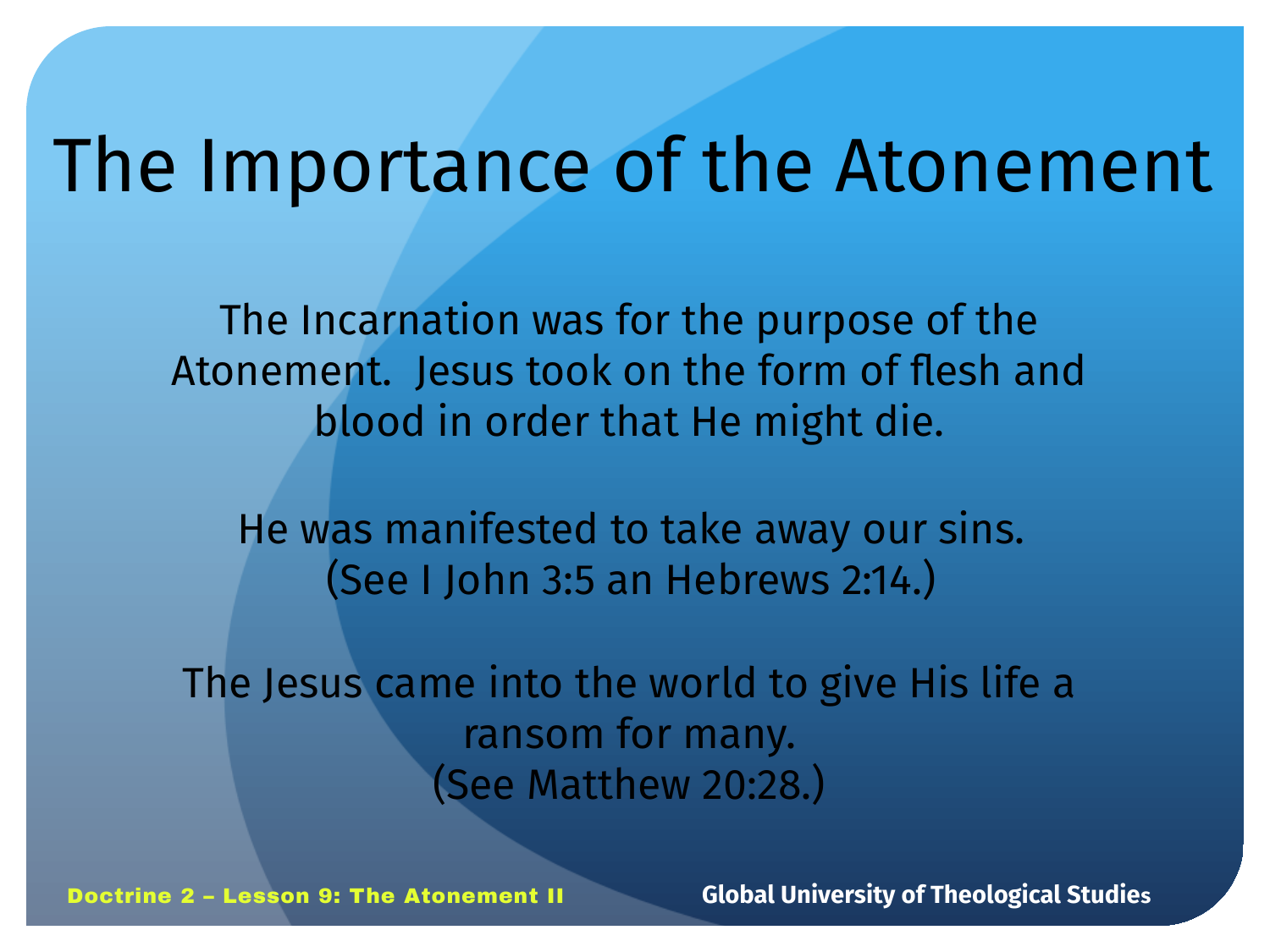

The Importance of the Atonement
The Incarnation was for the purpose of the Atonement.  Jesus took on the form of flesh and blood in order that He might die.
He was manifested to take away our sins.
(See I John 3:5 an Hebrews 2:14.)
The Jesus came into the world to give His life a ransom for many.
(See Matthew 20:28.)
Doctrine 2 – Lesson 9: The Atonement II		Global University of Theological Studies